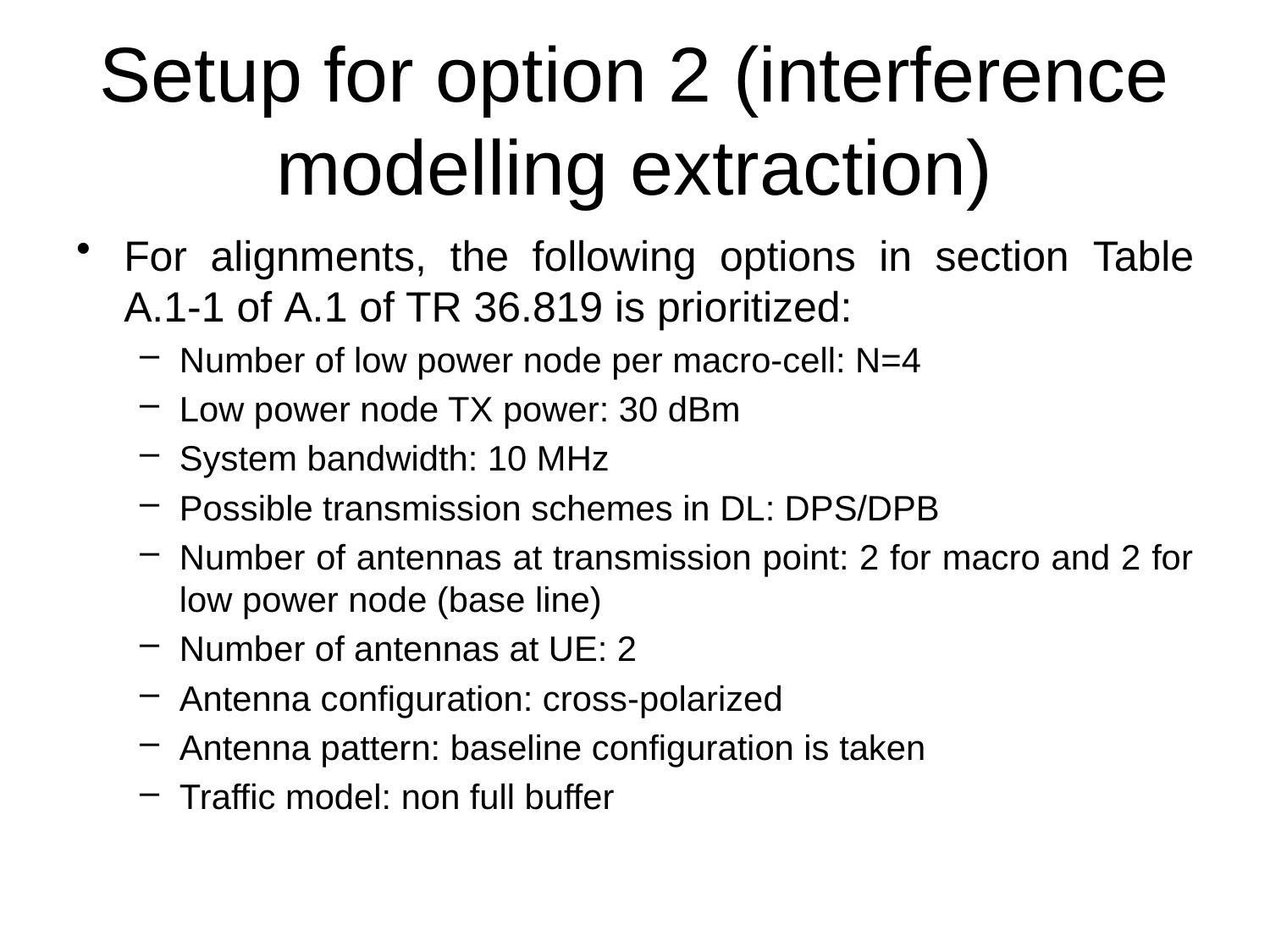

# Setup for option 2 (interference modelling extraction)
For alignments, the following options in section Table A.1-1 of A.1 of TR 36.819 is prioritized:
Number of low power node per macro-cell: N=4
Low power node TX power: 30 dBm
System bandwidth: 10 MHz
Possible transmission schemes in DL: DPS/DPB
Number of antennas at transmission point: 2 for macro and 2 for low power node (base line)
Number of antennas at UE: 2
Antenna configuration: cross-polarized
Antenna pattern: baseline configuration is taken
Traffic model: non full buffer